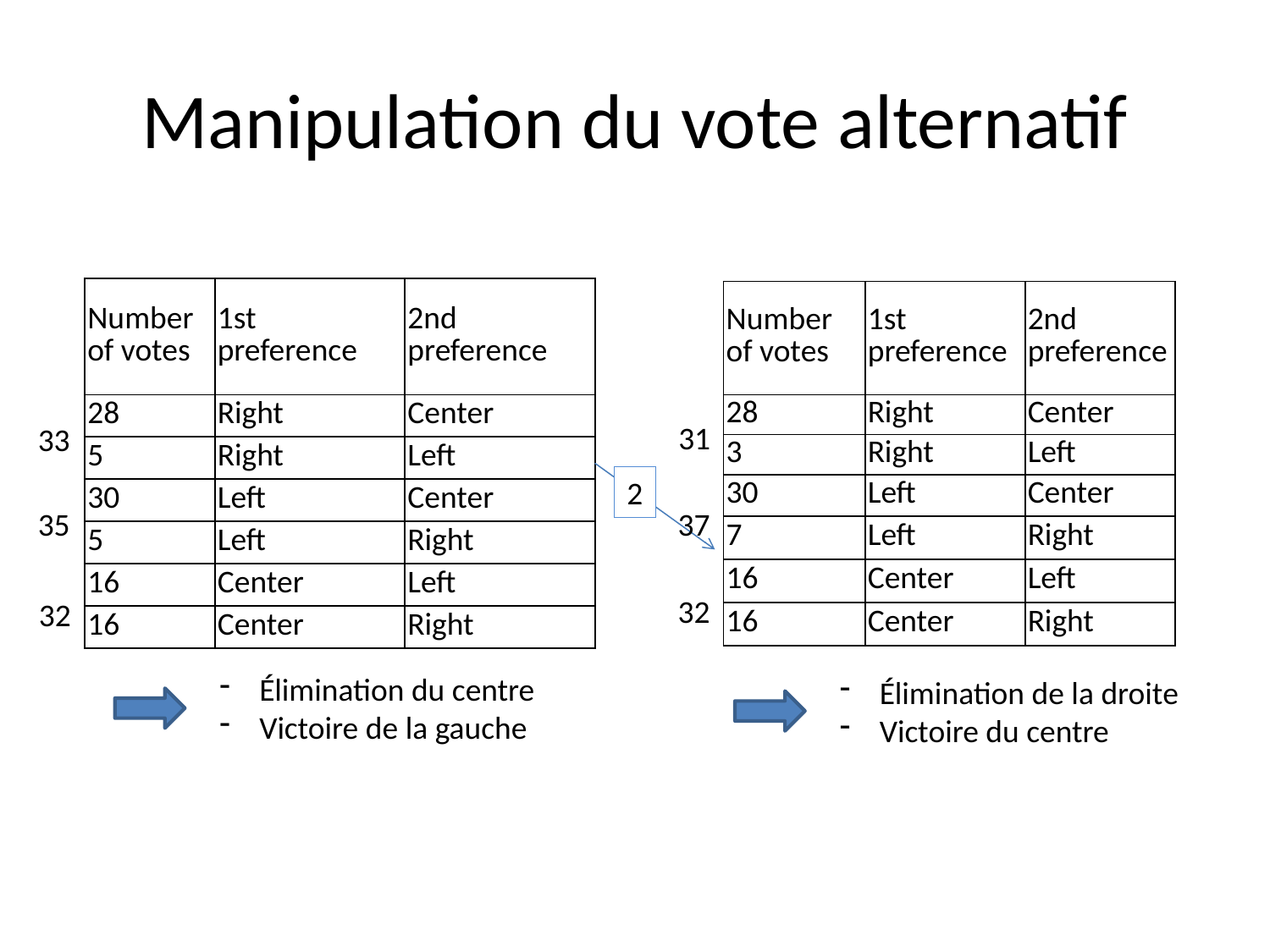

# Manipulation du vote alternatif
| Number of votes | 1st preference | 2nd preference |
| --- | --- | --- |
| 28 | Right | Center |
| 5 | Right | Left |
| 30 | Left | Center |
| 5 | Left | Right |
| 16 | Center | Left |
| 16 | Center | Right |
| Number of votes | 1st preference | 2nd preference |
| --- | --- | --- |
| 28 | Right | Center |
| 3 | Right | Left |
| 30 | Left | Center |
| 7 | Left | Right |
| 16 | Center | Left |
| 16 | Center | Right |
31
33
2
35
37
32
32
Élimination du centre
Victoire de la gauche
Élimination de la droite
Victoire du centre